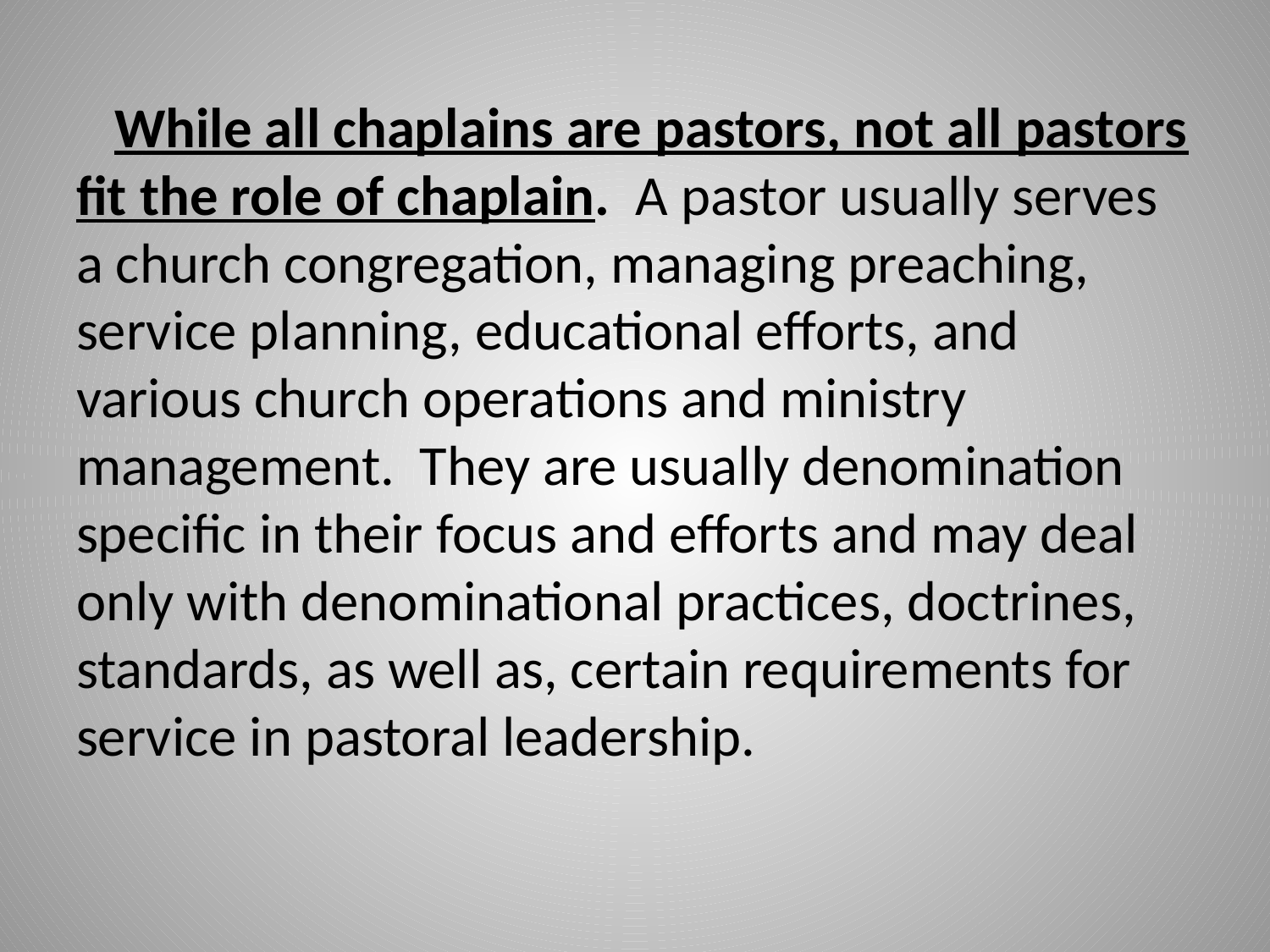

While all chaplains are pastors, not all pastors fit the role of chaplain.  A pastor usually serves a church congregation, managing preaching, service planning, educational efforts, and various church operations and ministry management.  They are usually denomination specific in their focus and efforts and may deal only with denominational practices, doctrines, standards, as well as, certain requirements for service in pastoral leadership.